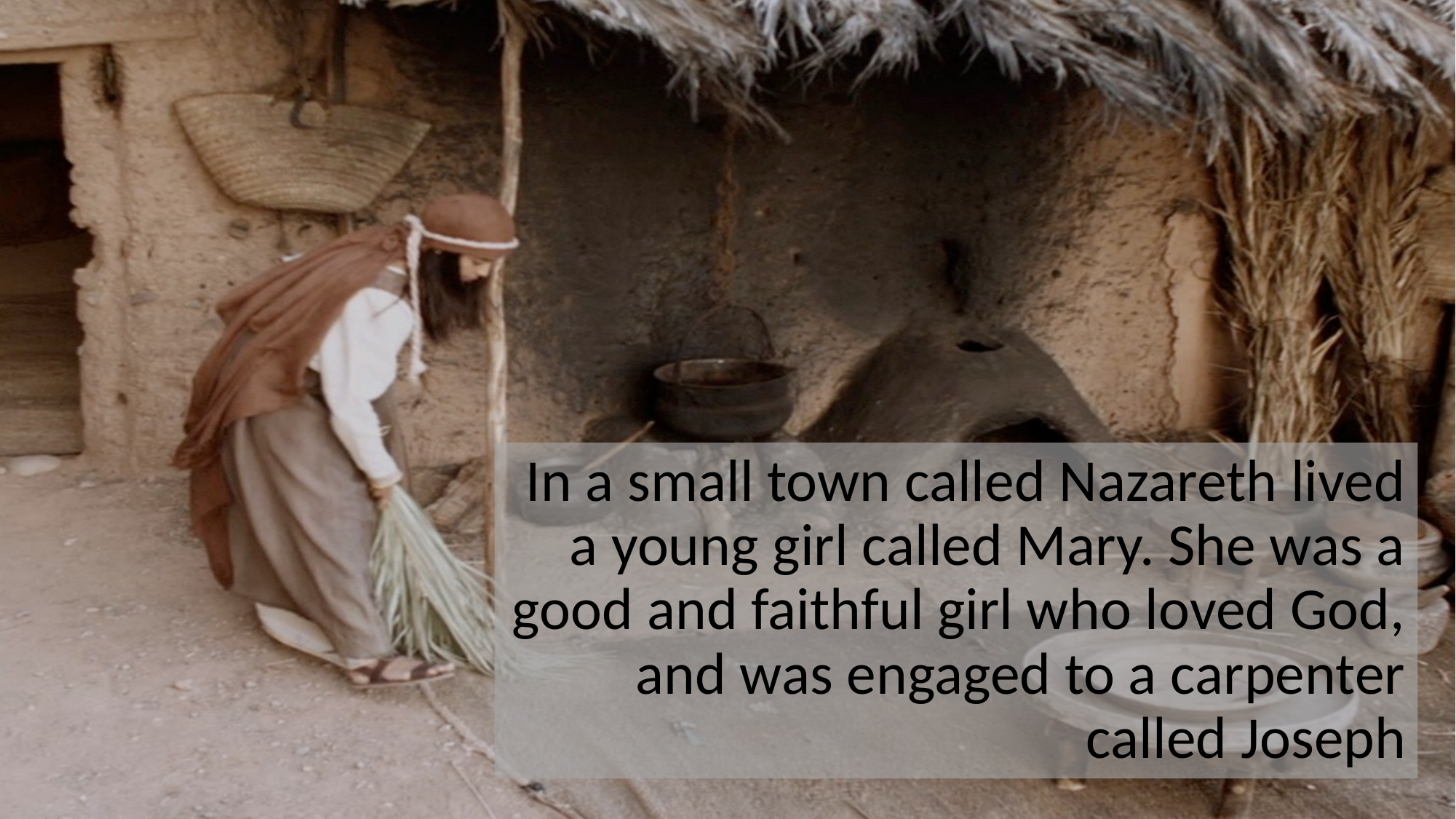

# In a small town called Nazareth lived a young girl called Mary. She was a good and faithful girl who loved God, and was engaged to a carpenter called Joseph